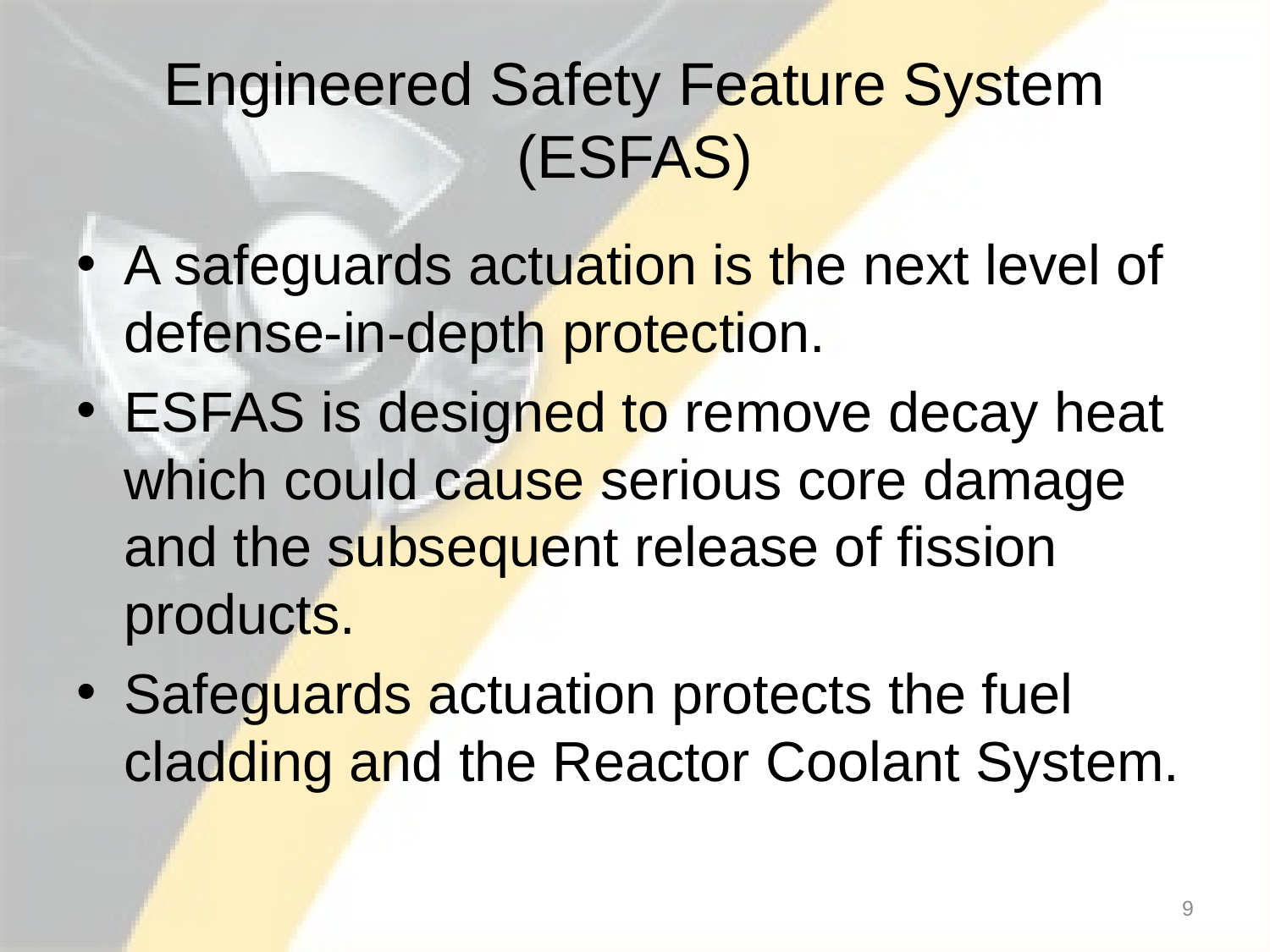

# Engineered Safety Feature System (ESFAS)
A safeguards actuation is the next level of defense-in-depth protection.
ESFAS is designed to remove decay heat which could cause serious core damage and the subsequent release of fission products.
Safeguards actuation protects the fuel cladding and the Reactor Coolant System.

9